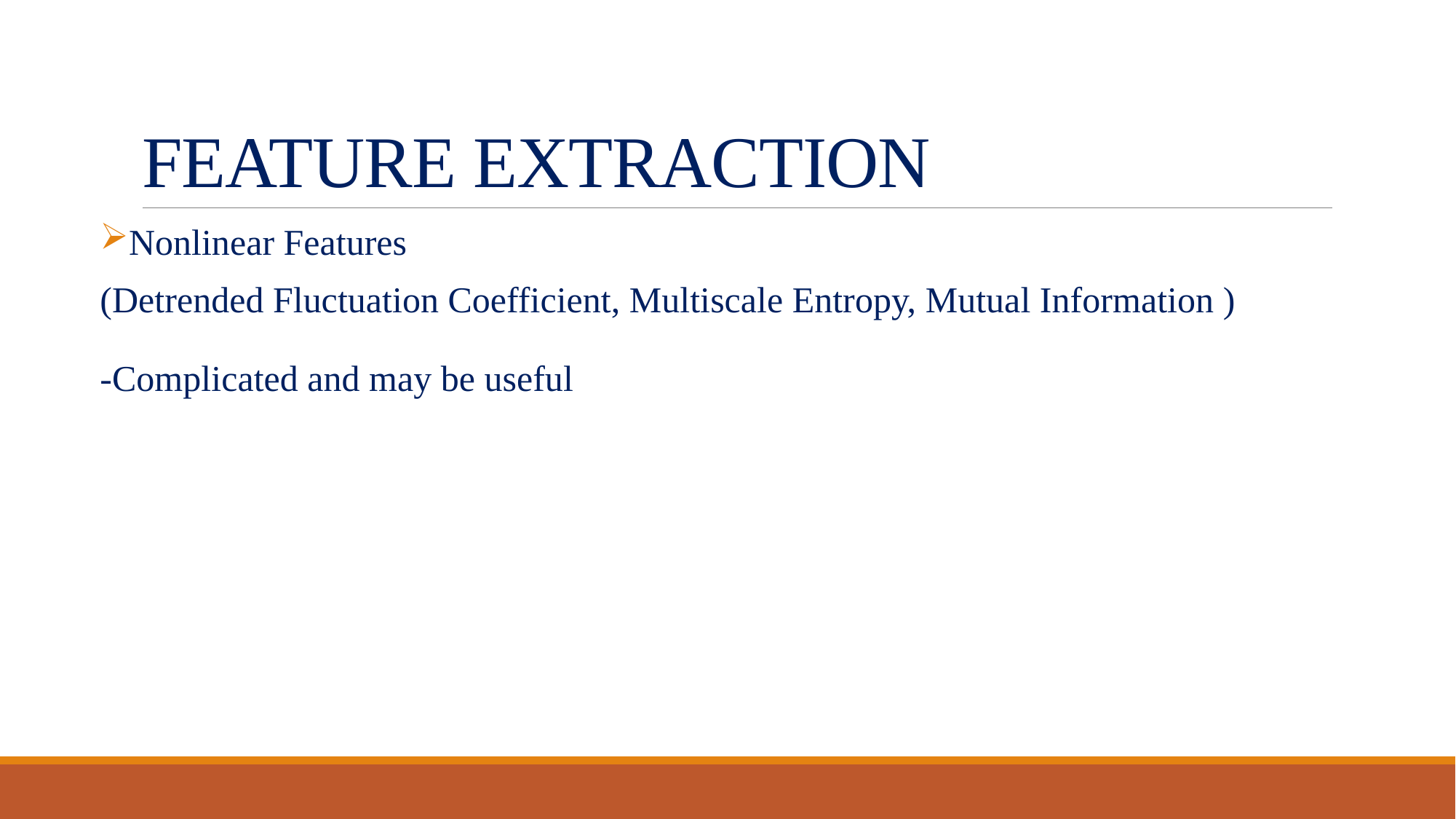

# FEATURE EXTRACTION
Nonlinear Features
(Detrended Fluctuation Coefficient, Multiscale Entropy, Mutual Information )

-Complicated and may be useful